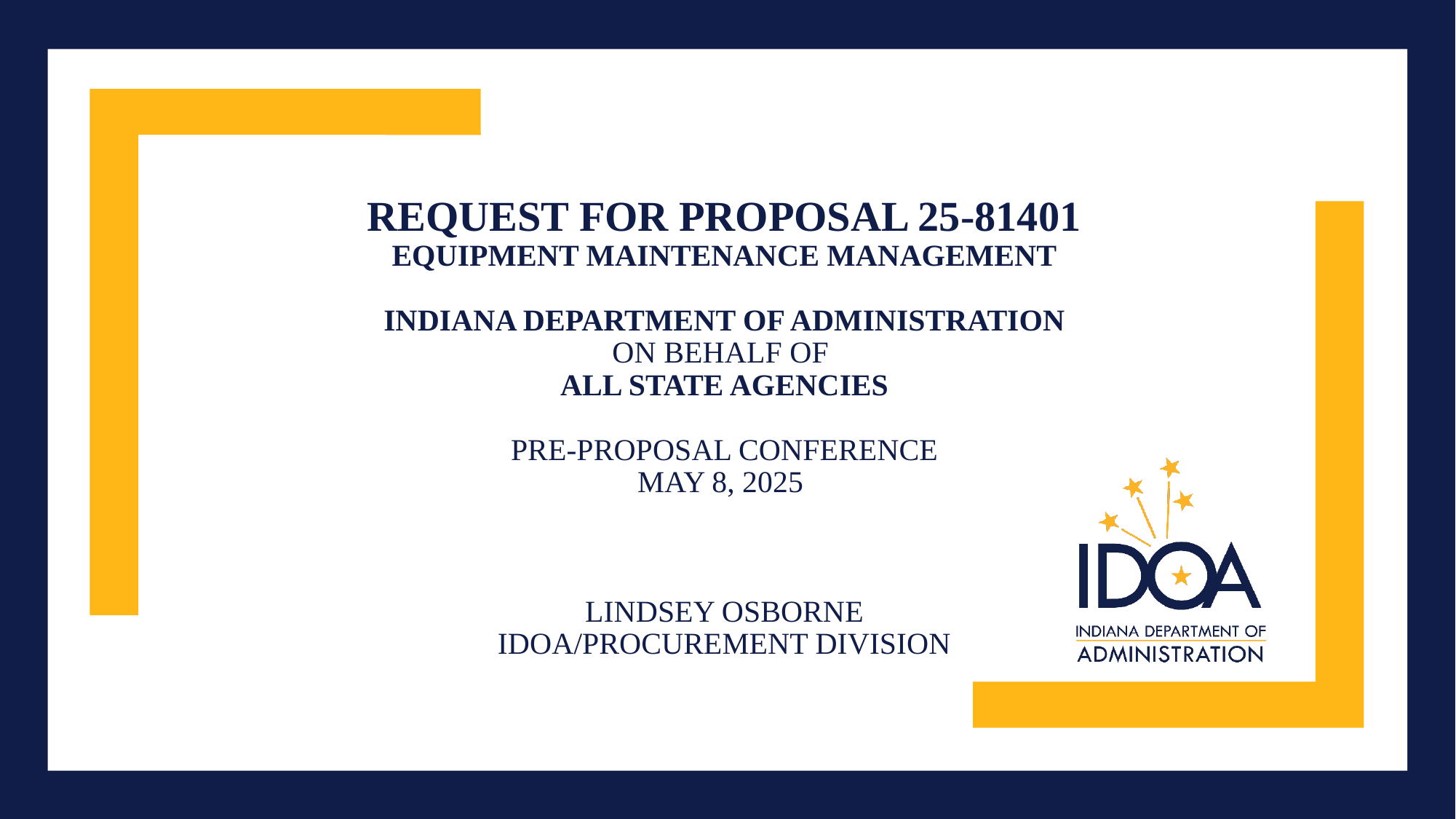

# Request for Proposal 25-81401 Equipment Maintenance Management Indiana Department of Administration On Behalf Of All STATE Agencies Pre-Proposal Conference May 8, 2025 Lindsey Osborne IDOA/Procurement Division